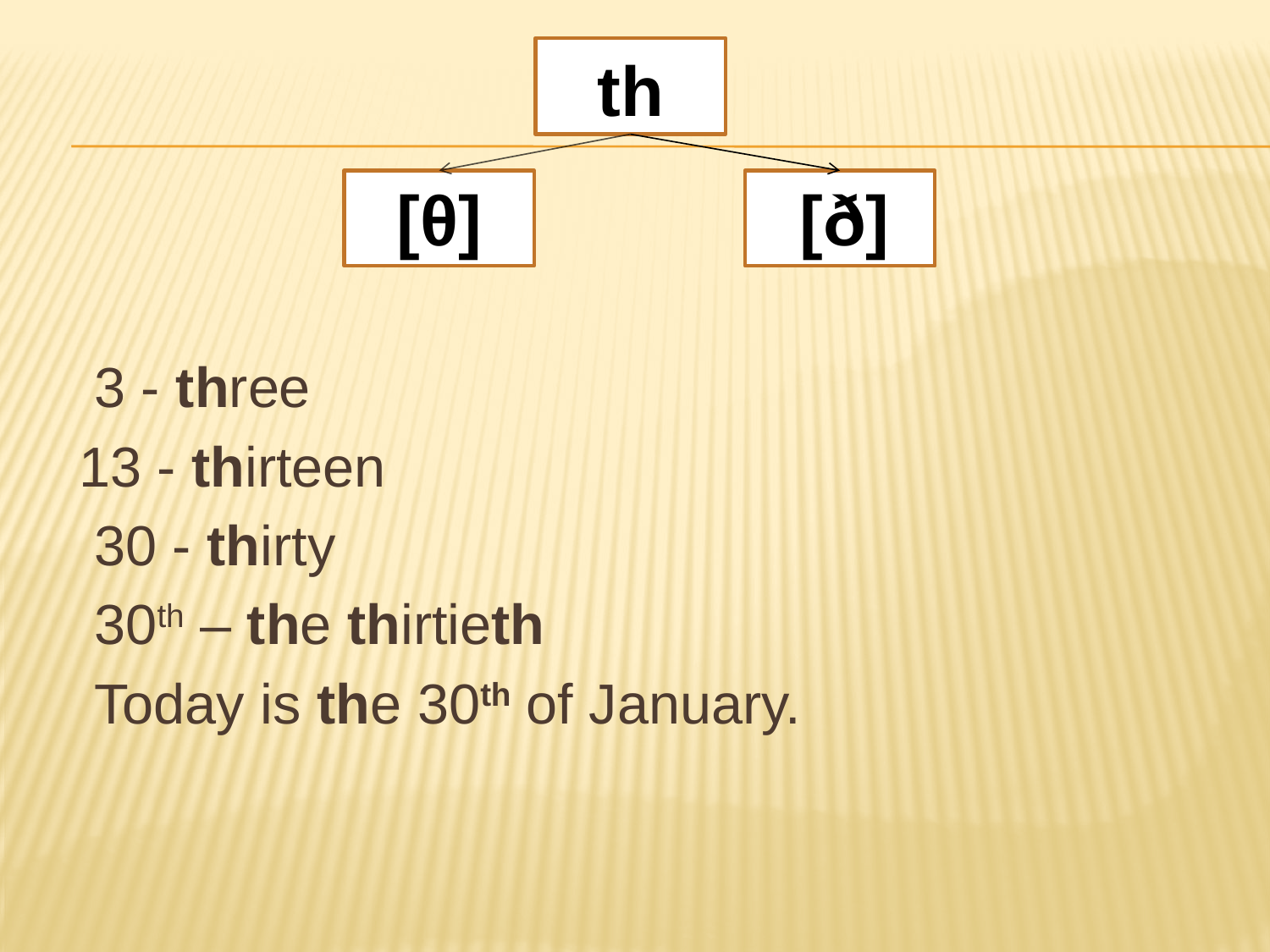

th

 [θ]

 [ð]

   3 - three
  13 - thirteen
   30 - thirty
   30th – the thirtieth
   Today is the 30th of January.